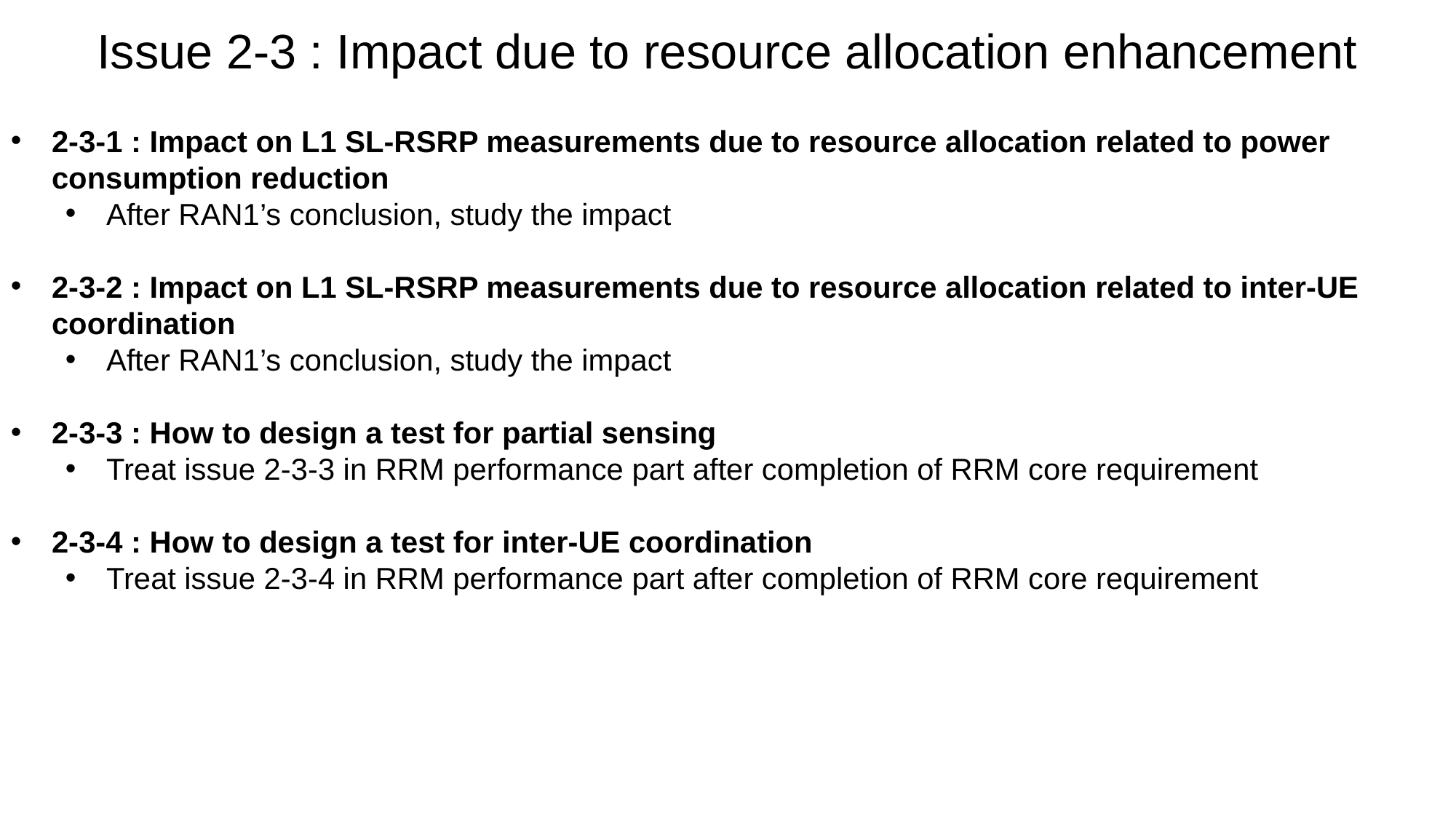

Issue 2-3 : Impact due to resource allocation enhancement

2-3-1 : Impact on L1 SL-RSRP measurements due to resource allocation related to power consumption reduction
After RAN1’s conclusion, study the impact

2-3-2 : Impact on L1 SL-RSRP measurements due to resource allocation related to inter-UE coordination
After RAN1’s conclusion, study the impact

2-3-3 : How to design a test for partial sensing
Treat issue 2-3-3 in RRM performance part after completion of RRM core requirement

2-3-4 : How to design a test for inter-UE coordination
Treat issue 2-3-4 in RRM performance part after completion of RRM core requirement